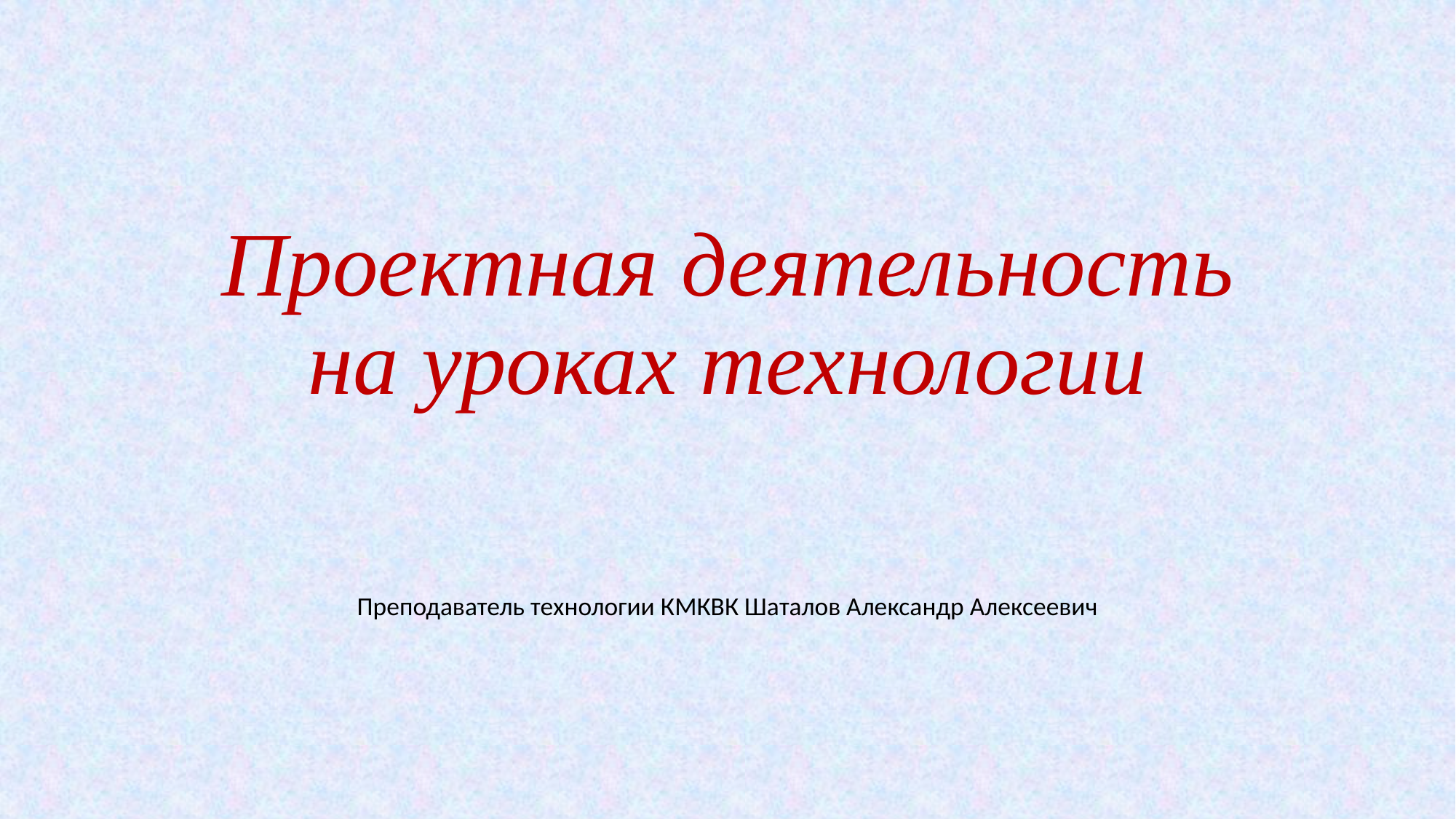

# Проектная деятельность на уроках технологии

Преподаватель технологии КМКВК Шаталов Александр Алексеевич